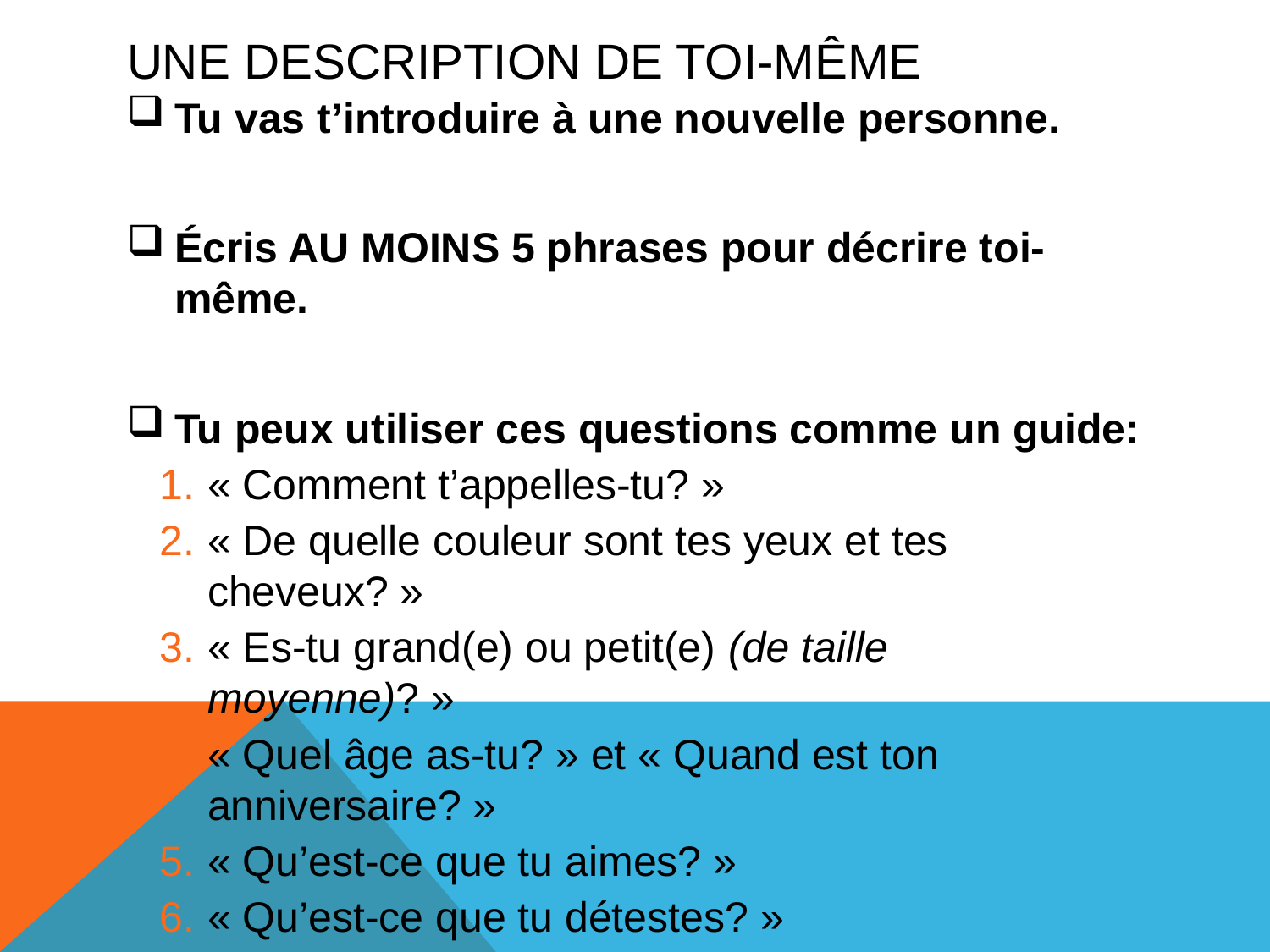

# Une description de toi-même
Tu vas t’introduire à une nouvelle personne.

Écris AU MOINS 5 phrases pour décrire toi-même.

Tu peux utiliser ces questions comme un guide:
« Comment t’appelles-tu? »
« De quelle couleur sont tes yeux et tes cheveux? »
« Es-tu grand(e) ou petit(e) (de taille moyenne)? »
« Quel âge as-tu? » et « Quand est ton anniversaire? »
« Qu’est-ce que tu aimes? »
« Qu’est-ce que tu détestes? »

Donne la page à Mme. Biega quand tu finis.